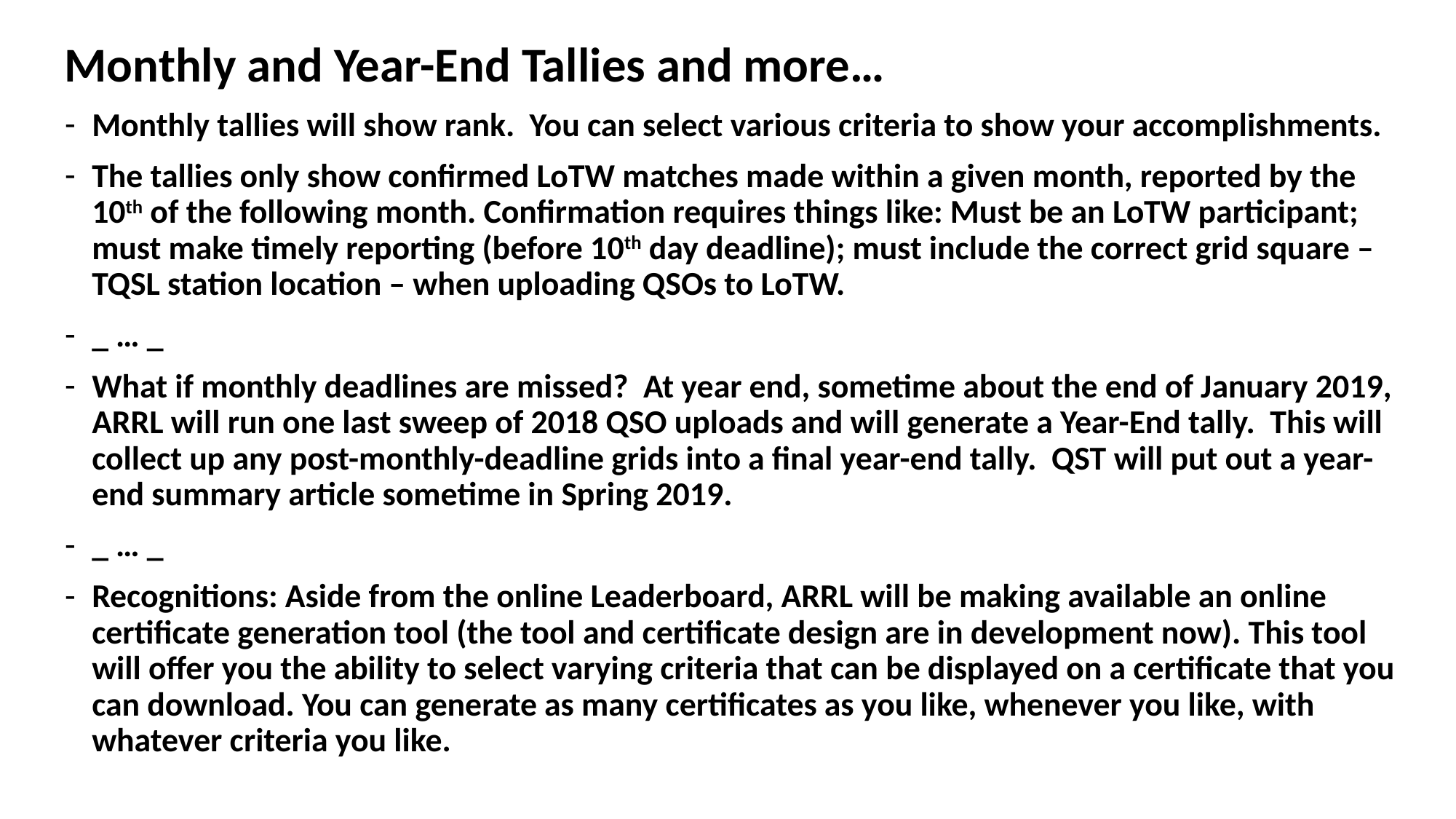

Monthly and Year-End Tallies and more…
Monthly tallies will show rank.  You can select various criteria to show your accomplishments.
The tallies only show confirmed LoTW matches made within a given month, reported by the 10th of the following month. Confirmation requires things like: Must be an LoTW participant; must make timely reporting (before 10th day deadline); must include the correct grid square – TQSL station location – when uploading QSOs to LoTW.
_ … _
What if monthly deadlines are missed?  At year end, sometime about the end of January 2019, ARRL will run one last sweep of 2018 QSO uploads and will generate a Year-End tally.  This will collect up any post-monthly-deadline grids into a final year-end tally.  QST will put out a year-end summary article sometime in Spring 2019.
_ … _
Recognitions: Aside from the online Leaderboard, ARRL will be making available an online certificate generation tool (the tool and certificate design are in development now). This tool will offer you the ability to select varying criteria that can be displayed on a certificate that you can download. You can generate as many certificates as you like, whenever you like, with whatever criteria you like.